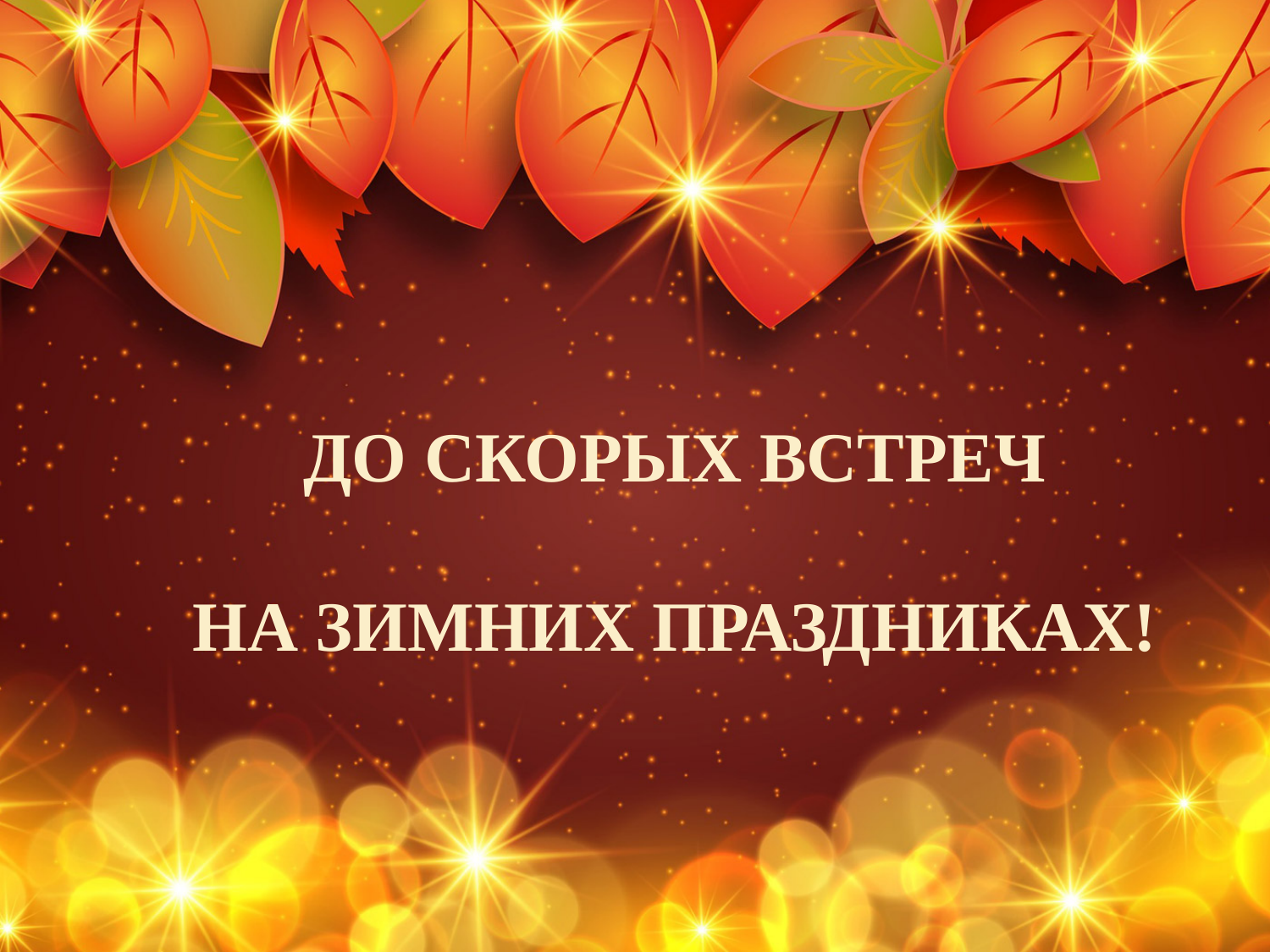

# ДО СКОРЫХ ВСТРЕЧ НА ЗИМНИХ ПРАЗДНИКАХ!